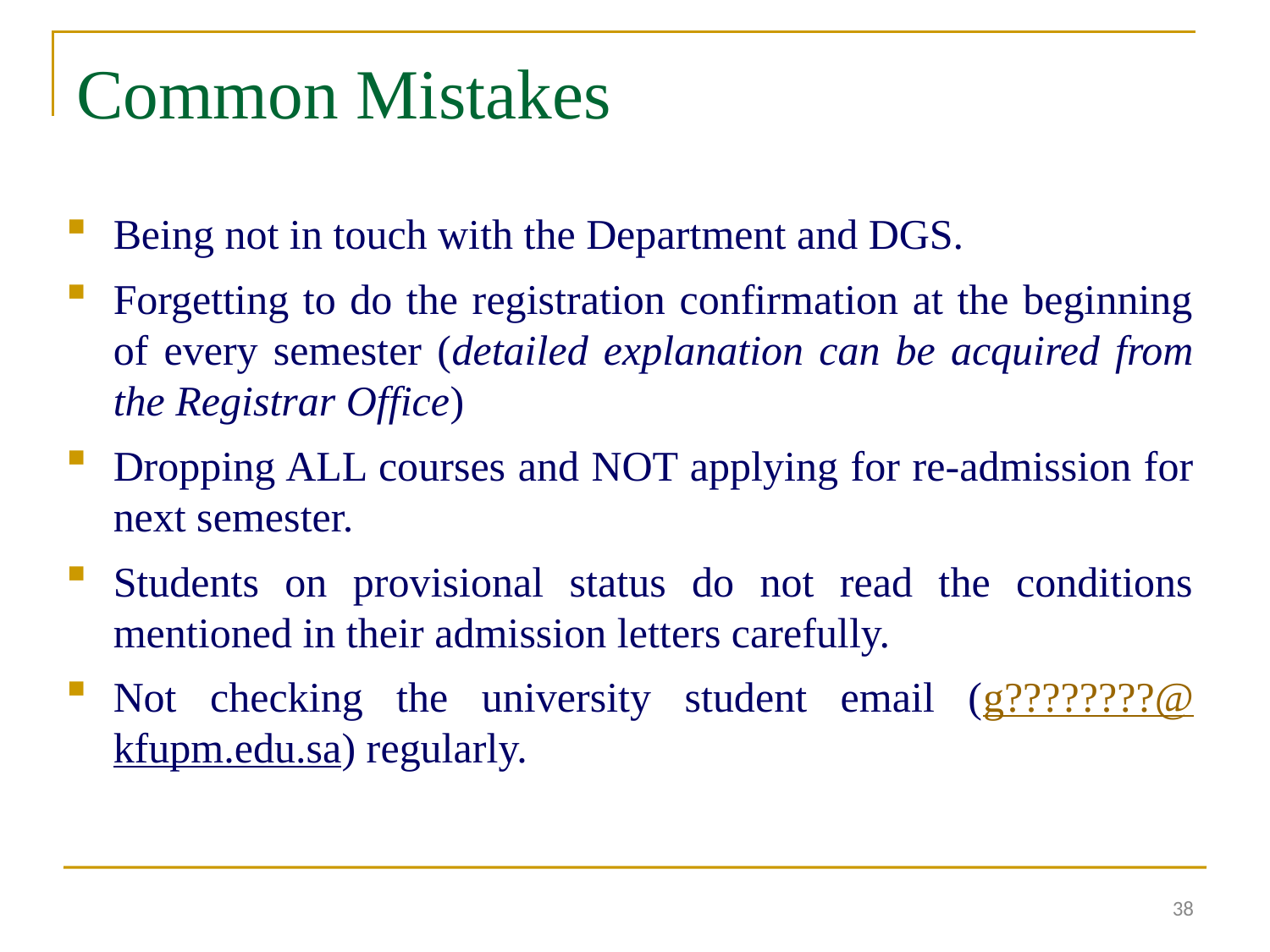

Common Mistakes
Being not in touch with the Department and DGS.
Forgetting to do the registration confirmation at the beginning of every semester (detailed explanation can be acquired from the Registrar Office)
Dropping ALL courses and NOT applying for re-admission for next semester.
Students on provisional status do not read the conditions mentioned in their admission letters carefully.
Not checking the university student email (g????????@kfupm.edu.sa) regularly.
38